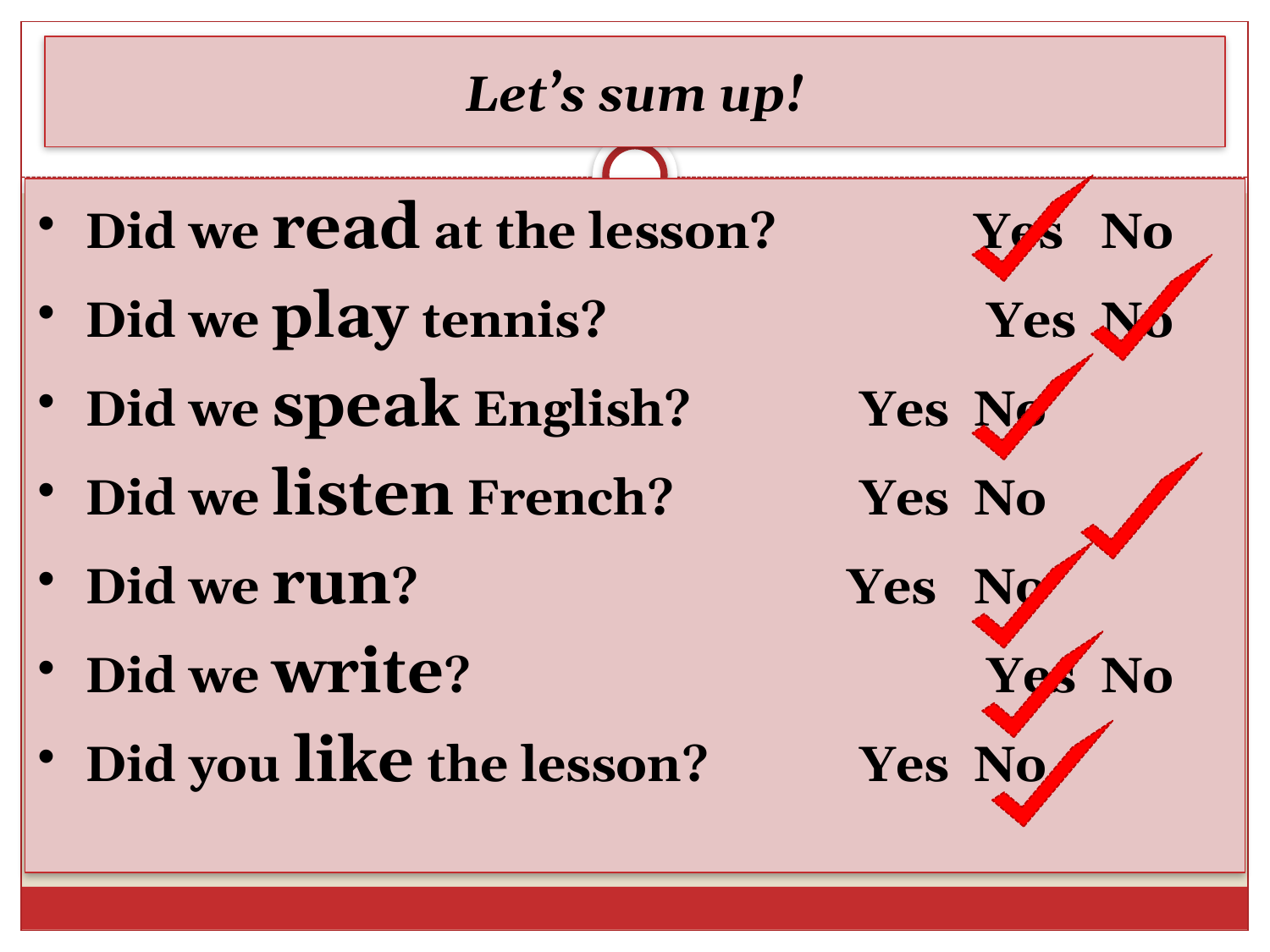

#
Let’s sum up!

Did we read at the lesson?		Yes	No
Did we play tennis?			 Yes	No
Did we speak English?		 Yes	No
Did we listen French?		 Yes	No
Did we run? 				Yes	No
Did we write?				 Yes	No
Did you like the lesson?		 Yes	No